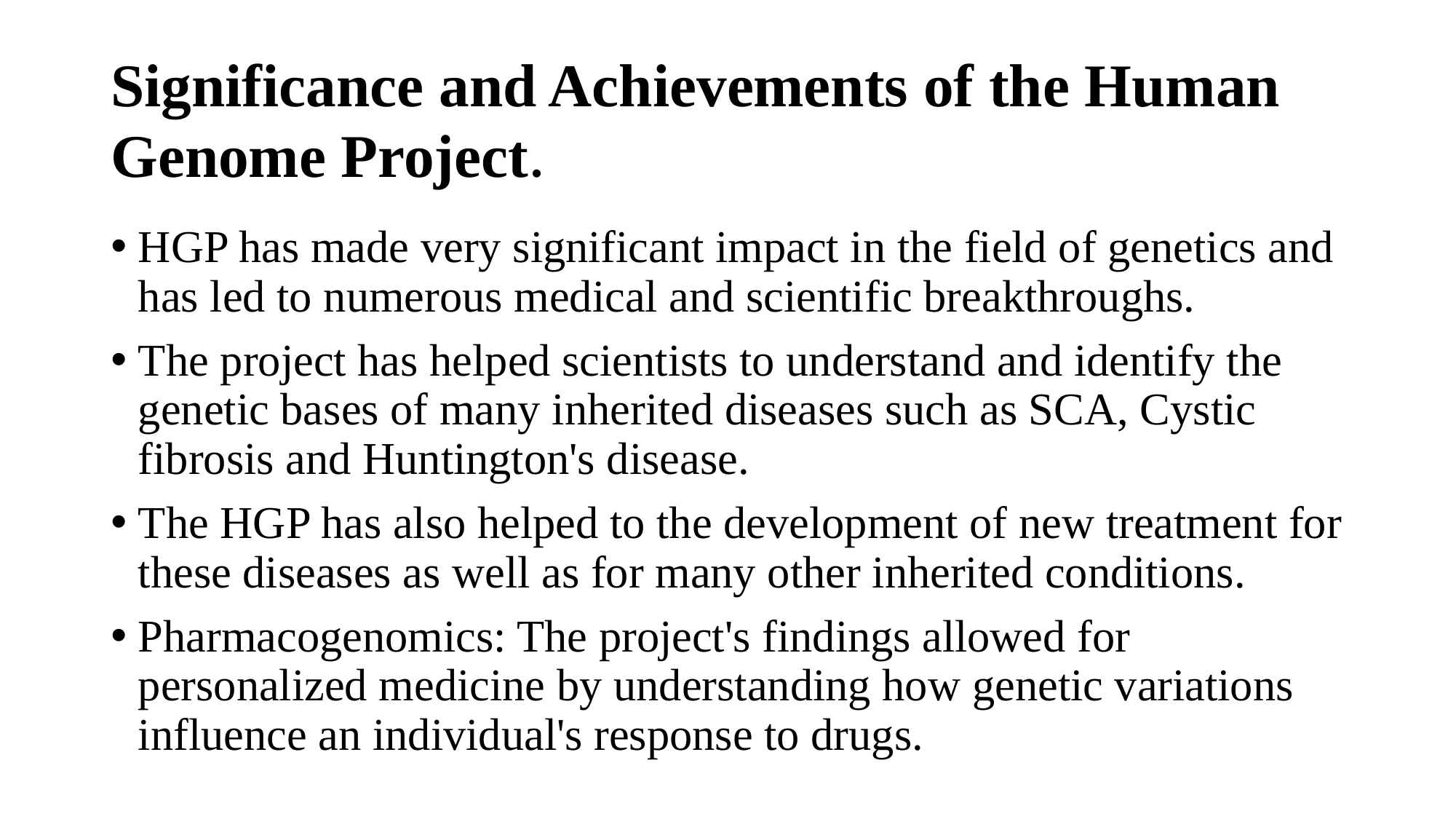

# Significance and Achievements of the Human Genome Project.
HGP has made very significant impact in the field of genetics and has led to numerous medical and scientific breakthroughs.
The project has helped scientists to understand and identify the genetic bases of many inherited diseases such as SCA, Cystic fibrosis and Huntington's disease.
The HGP has also helped to the development of new treatment for these diseases as well as for many other inherited conditions.
Pharmacogenomics: The project's findings allowed for personalized medicine by understanding how genetic variations influence an individual's response to drugs.